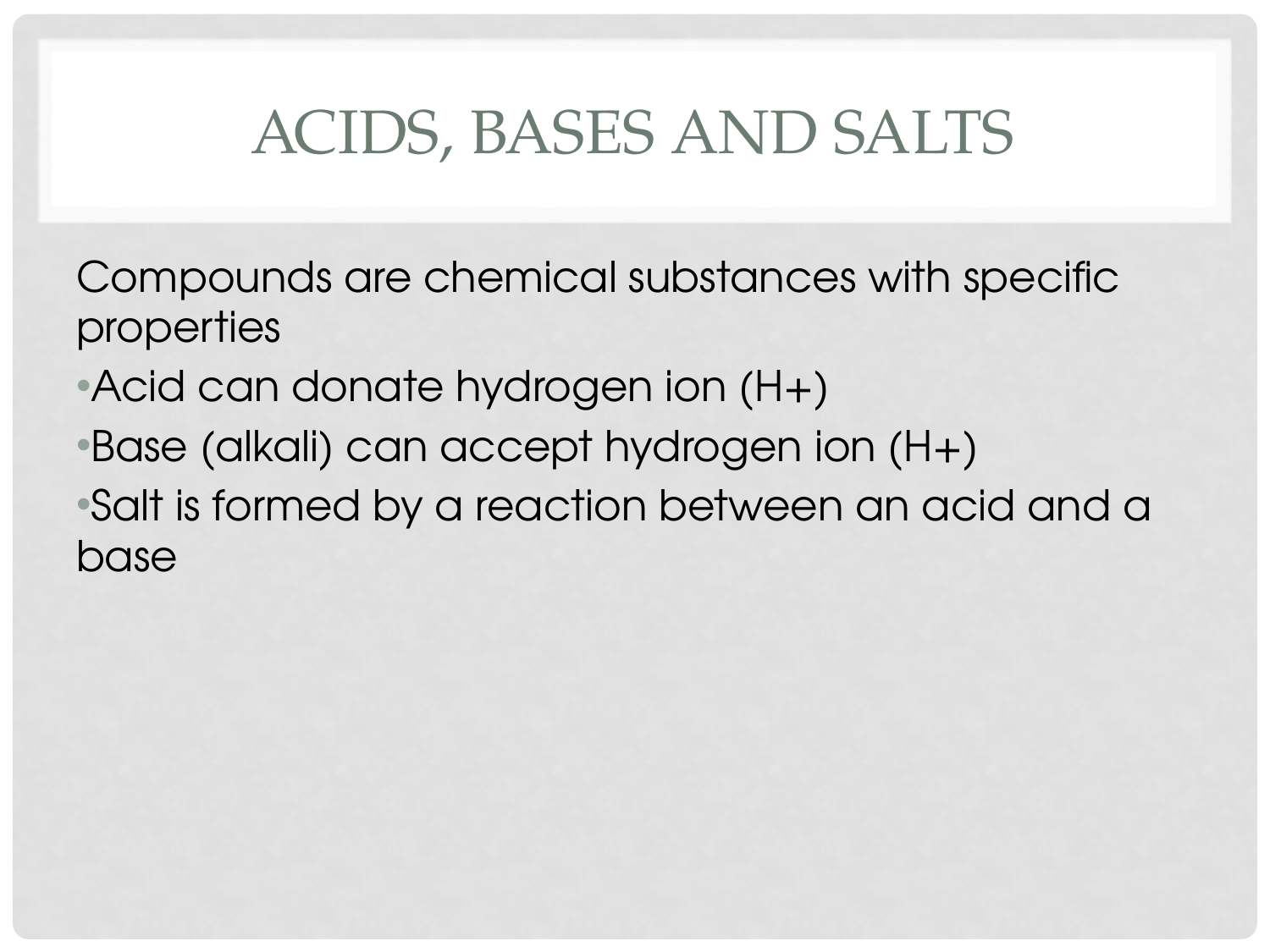

# Acids, Bases and salts
Compounds are chemical substances with specific properties
Acid can donate hydrogen ion (H+)
Base (alkali) can accept hydrogen ion (H+)
Salt is formed by a reaction between an acid and a base